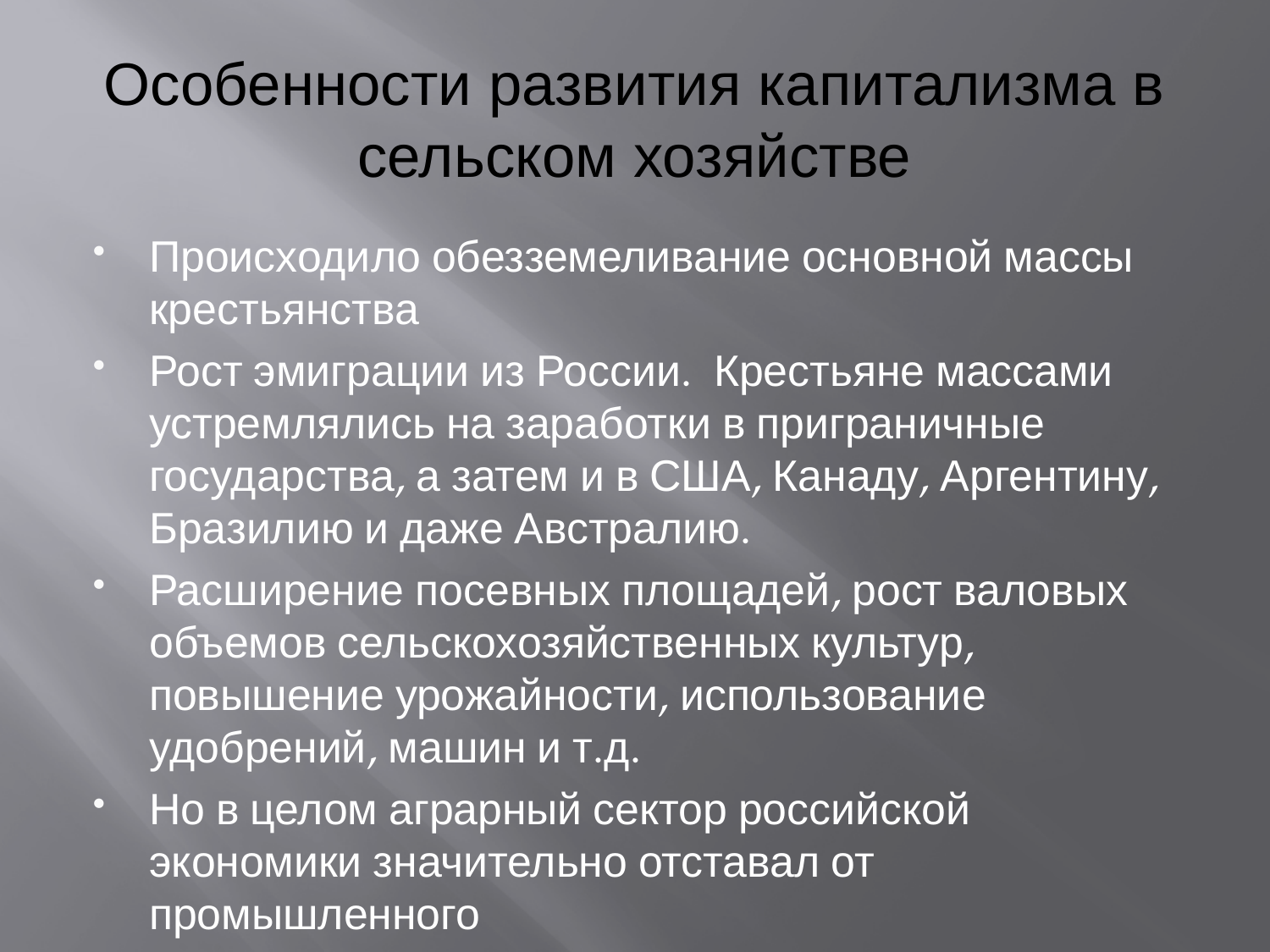

# Особенности развития капитализма в сельском хозяйстве
Происходило обезземеливание основной массы крестьянства
Рост эмиграции из России.  Крестьяне массами устремлялись на заработки в приграничные государства, а затем и в США, Канаду, Аргентину, Бразилию и даже Австралию.
Расширение посевных площадей, рост валовых объемов сельскохозяйственных культур, повышение урожайности, использование удобрений, машин и т.д.
Но в целом аграрный сектор российской экономики значительно отставал от промышленного